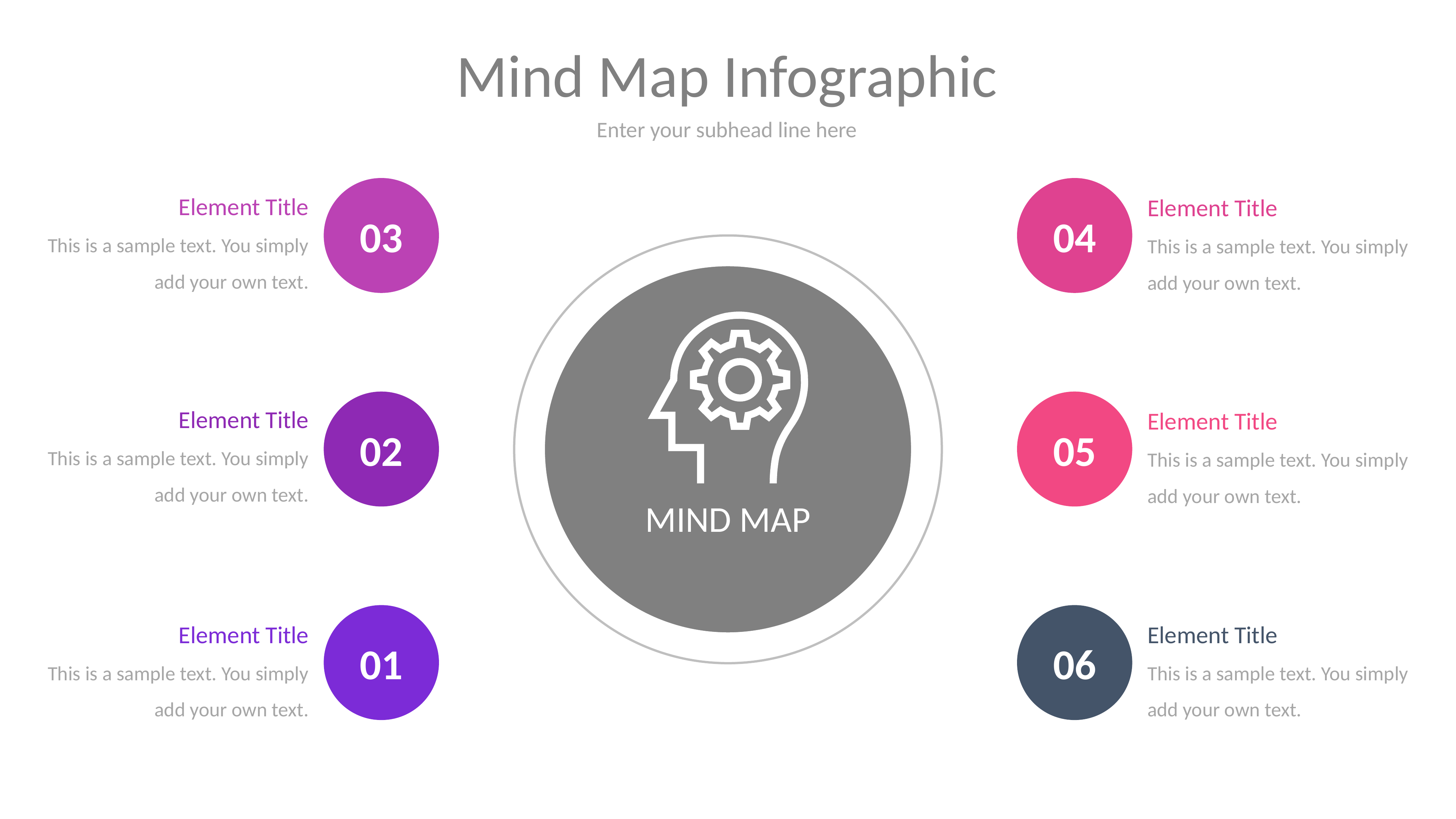

# Mind Map Infographic
Enter your subhead line here
Element Title
This is a sample text. You simply add your own text.
03
04
Element Title
This is a sample text. You simply add your own text.

Element Title
This is a sample text. You simply add your own text.
02
05
Element Title
This is a sample text. You simply add your own text.
MIND MAP
01
06
Element Title
This is a sample text. You simply add your own text.
Element Title
This is a sample text. You simply add your own text.